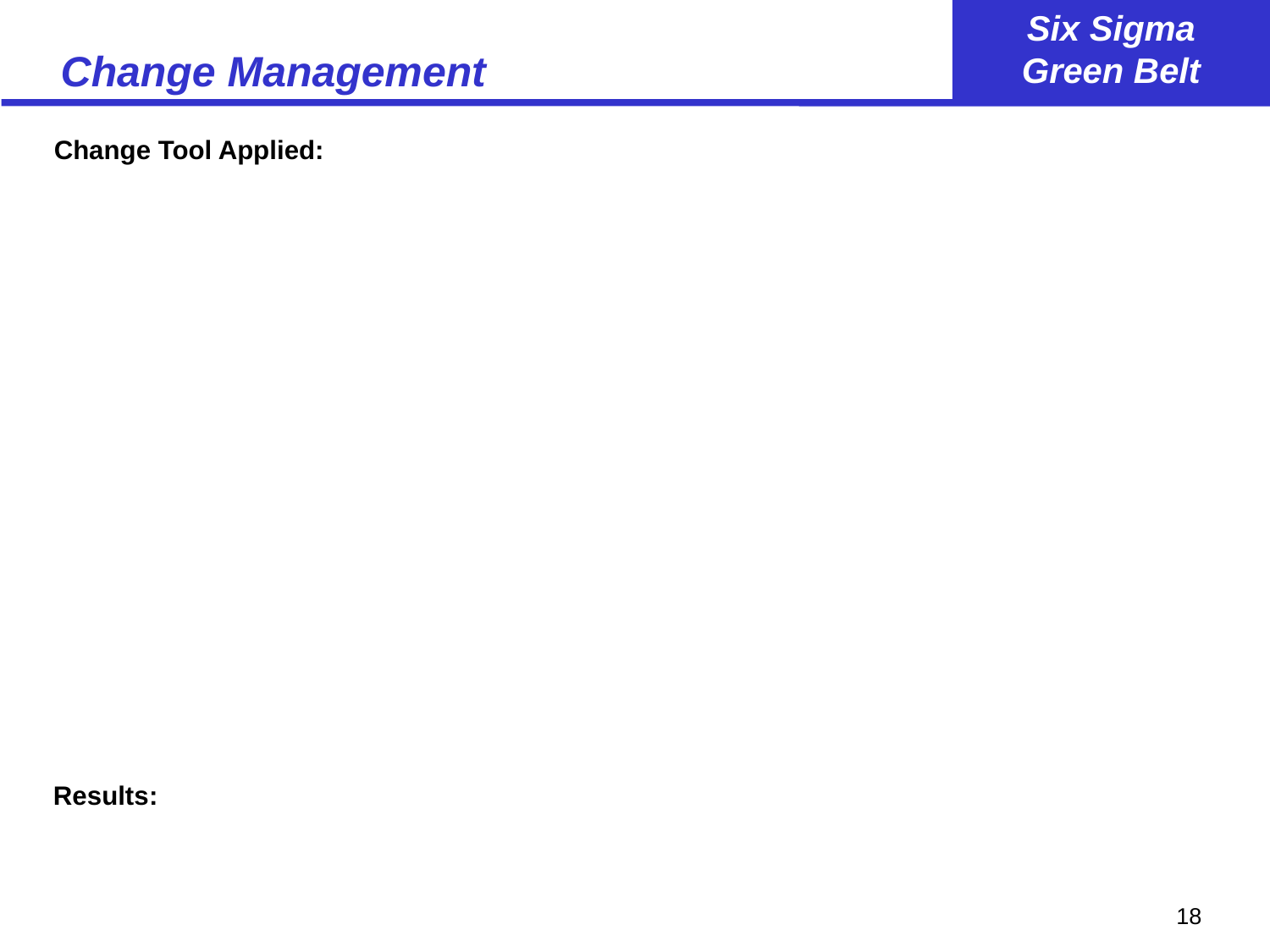

# Change Management
Change Tool Applied:
Results: